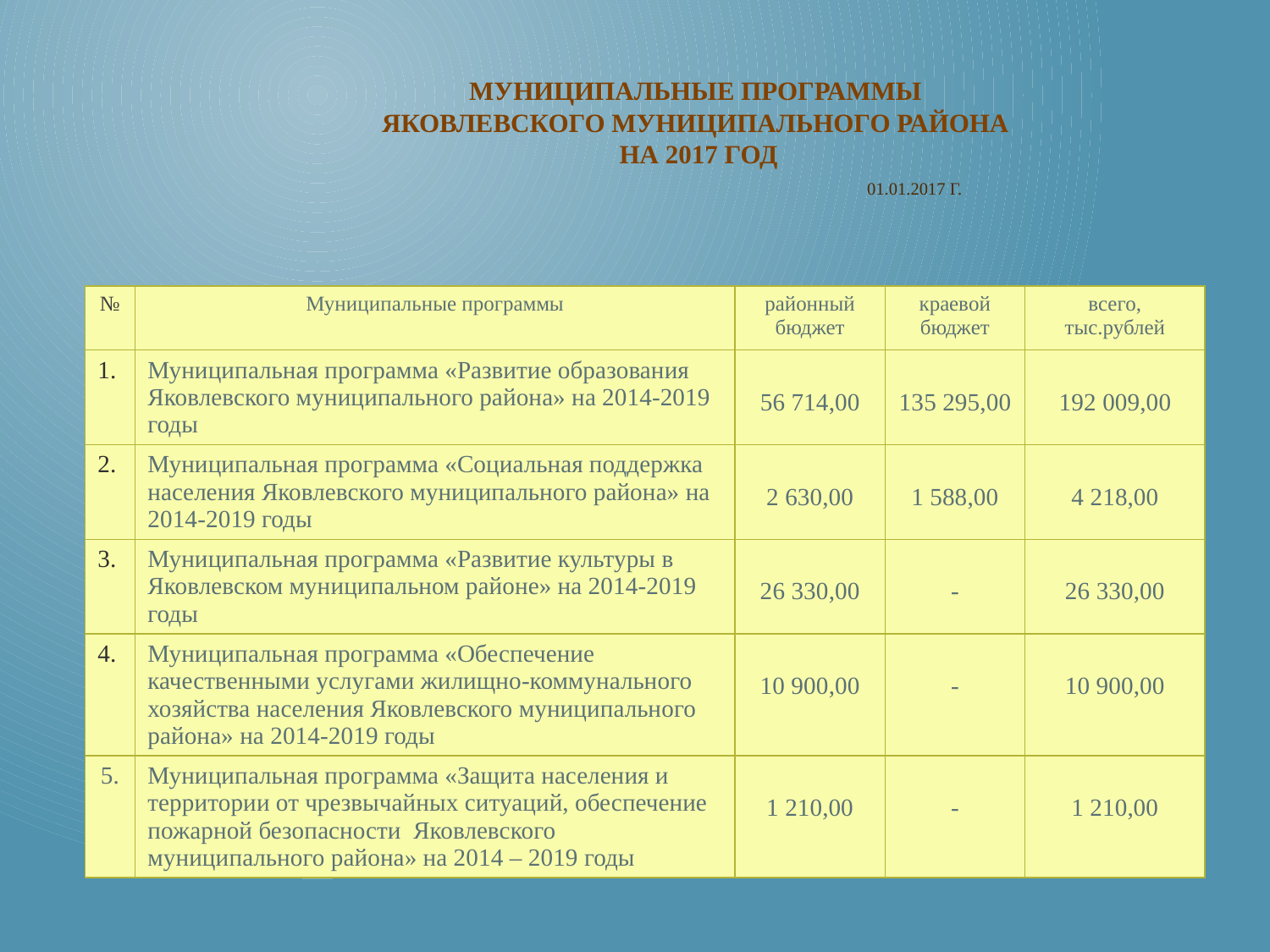

Муниципальные программы
Яковлевского муниципального района
на 2017 год
                                                                                           01.01.2017 г.
| № | Муниципальные программы | районный бюджет | краевой бюджет | всего, тыс.рублей |
| --- | --- | --- | --- | --- |
| 1. | Муниципальная программа «Развитие образования Яковлевского муниципального района» на 2014-2019 годы | 56 714,00 | 135 295,00 | 192 009,00 |
| 2. | Муниципальная программа «Социальная поддержка населения Яковлевского муниципального района» на 2014-2019 годы | 2 630,00 | 1 588,00 | 4 218,00 |
| 3. | Муниципальная программа «Развитие культуры в Яковлевском муниципальном районе» на 2014-2019 годы | 26 330,00 | - | 26 330,00 |
| 4. | Муниципальная программа «Обеспечение качественными услугами жилищно-коммунального хозяйства населения Яковлевского муниципального района» на 2014-2019 годы | 10 900,00 | - | 10 900,00 |
| 5. | Муниципальная программа «Защита населения и территории от чрезвычайных ситуаций, обеспечение пожарной безопасности Яковлевского муниципального района» на 2014 – 2019 годы | 1 210,00 | - | 1 210,00 |